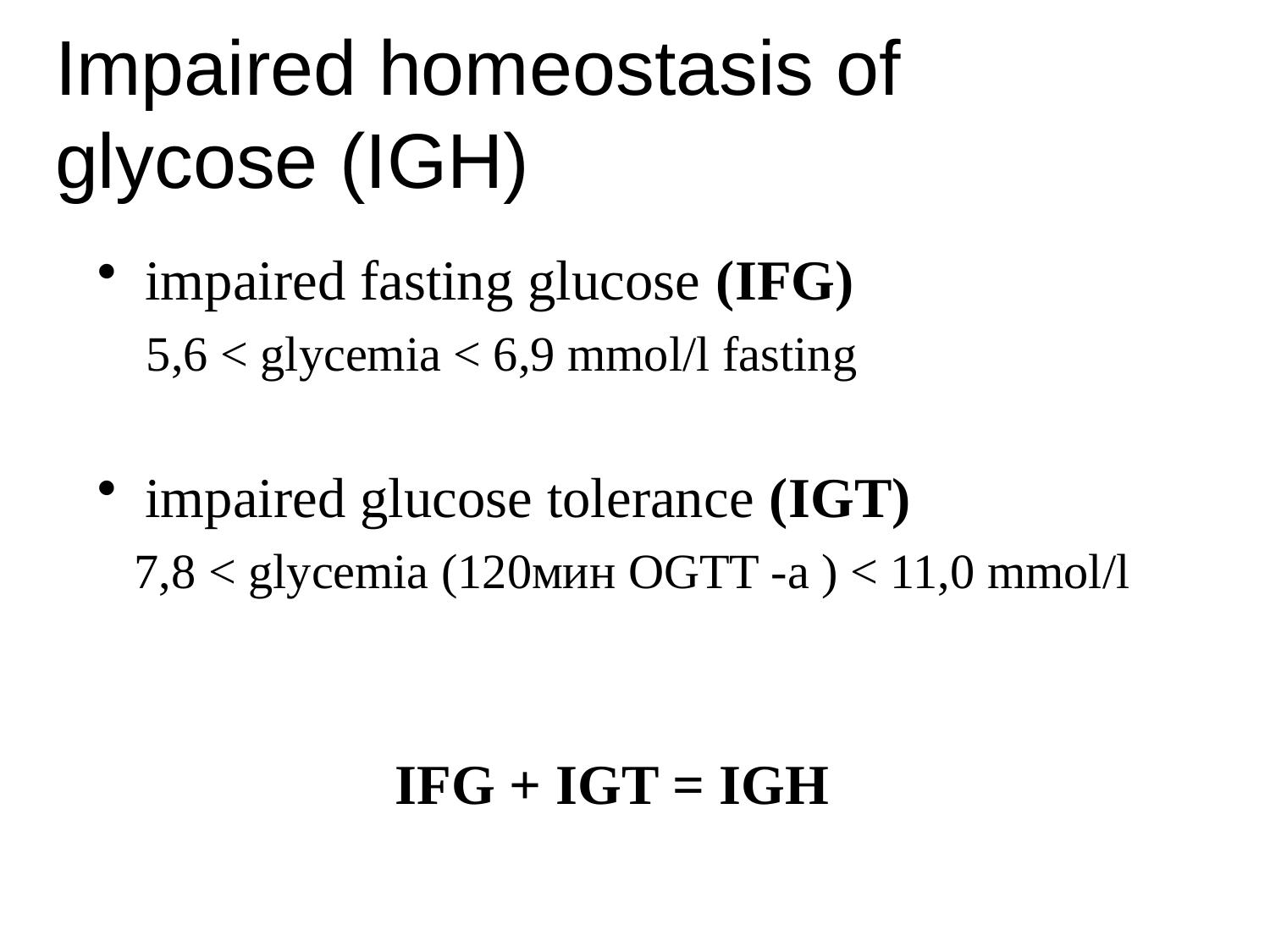

# Impaired homeostasis of glycose (IGH)

impaired fasting glucose (IFG)
    5,6 < glycemia < 6,9 mmol/l fasting

impaired glucose tolerance (IGT)
   7,8 < glycemia (120мин OGTT -a ) < 11,0 mmol/l

                     IFG + IGT = IGH